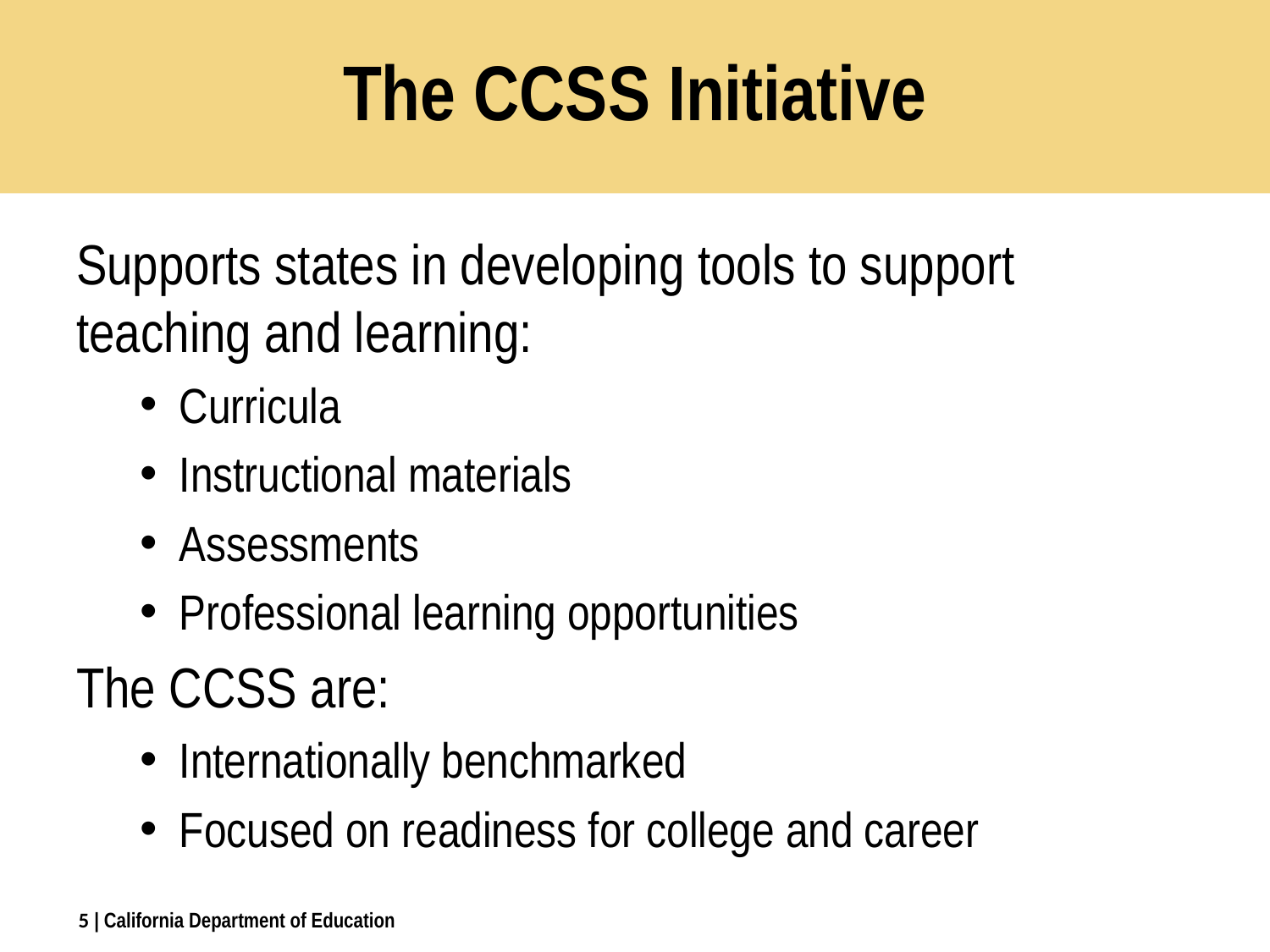

# The CCSS Initiative
Supports states in developing tools to support teaching and learning:
Curricula
Instructional materials
Assessments
Professional learning opportunities
The CCSS are:
Internationally benchmarked
Focused on readiness for college and career
5
| California Department of Education